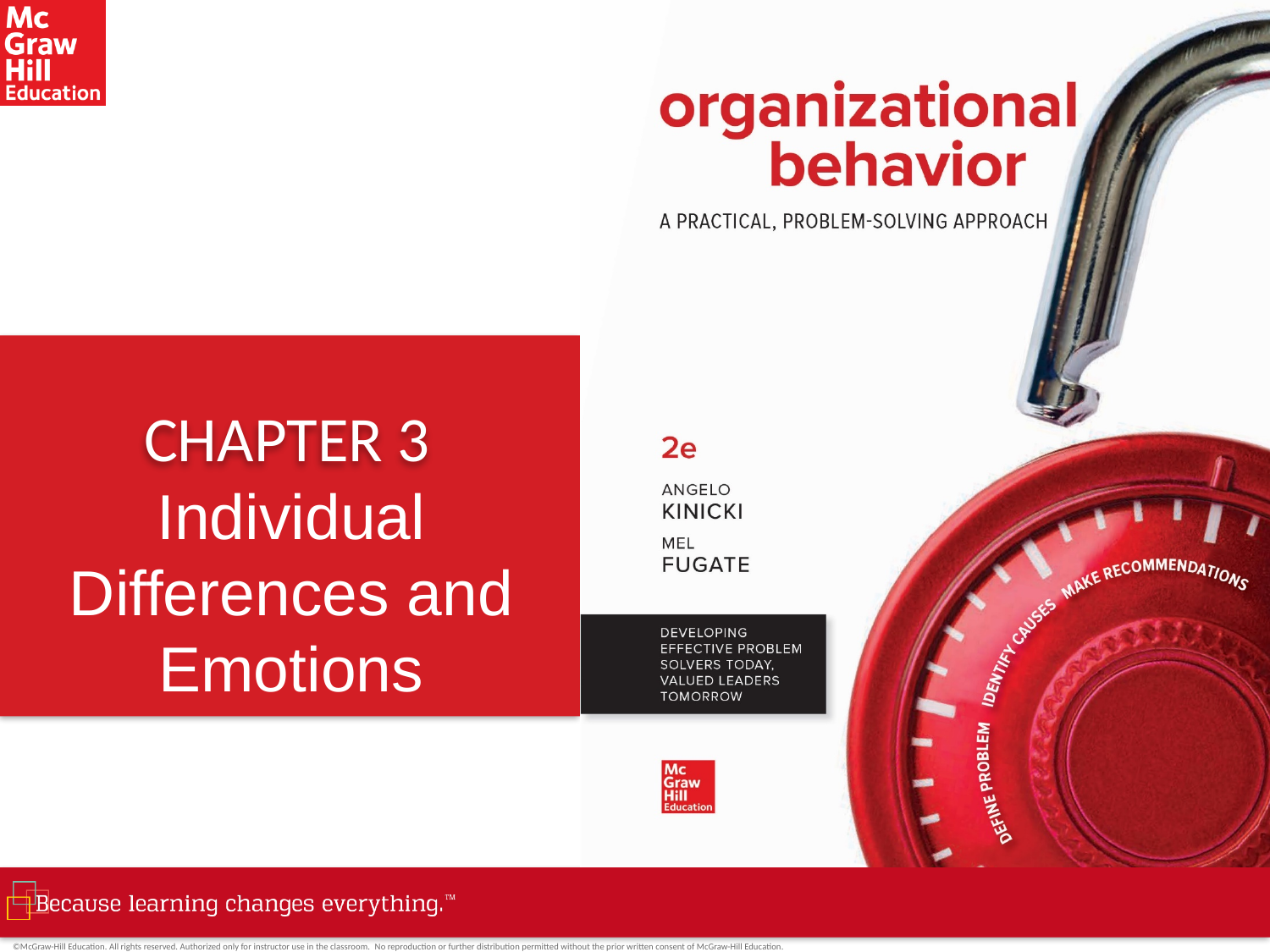

# CHAPTER 3
Individual Differences and Emotions